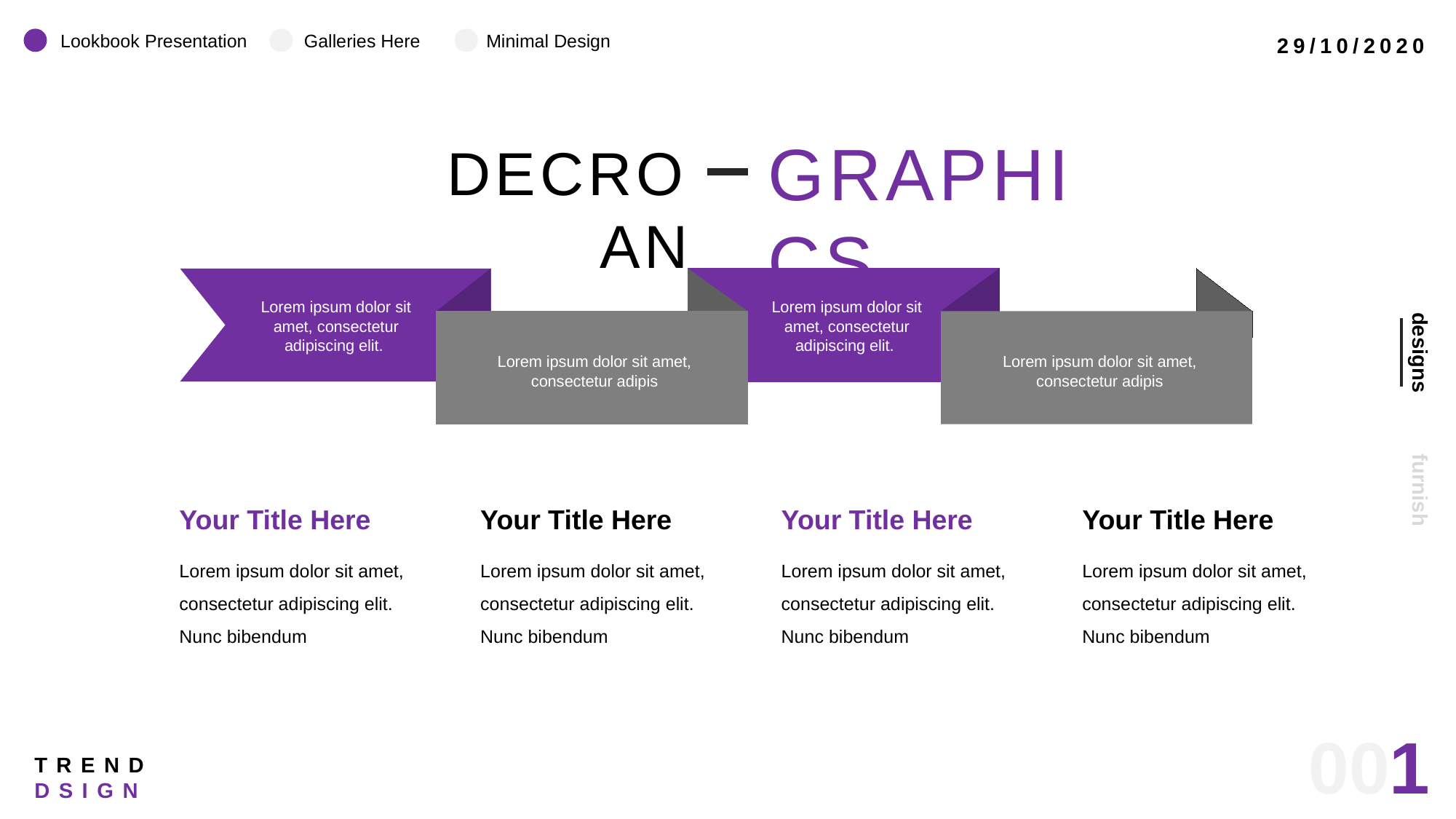

29/10/2020

Lookbook Presentation
Galleries Here
Minimal Design
GRAPHICS
DECROAN

Lorem ipsum dolor sit amet, consectetur adipiscing elit.
Lorem ipsum dolor sit amet, consectetur adipiscing elit.

designs
Lorem ipsum dolor sit amet, consectetur adipis
Lorem ipsum dolor sit amet, consectetur adipis
furnish
Your Title Here
Your Title Here
Your Title Here
Your Title Here
Lorem ipsum dolor sit amet, consectetur adipiscing elit. Nunc bibendum
Lorem ipsum dolor sit amet, consectetur adipiscing elit. Nunc bibendum
Lorem ipsum dolor sit amet, consectetur adipiscing elit. Nunc bibendum
Lorem ipsum dolor sit amet, consectetur adipiscing elit. Nunc bibendum
001
TRENDDSIGN